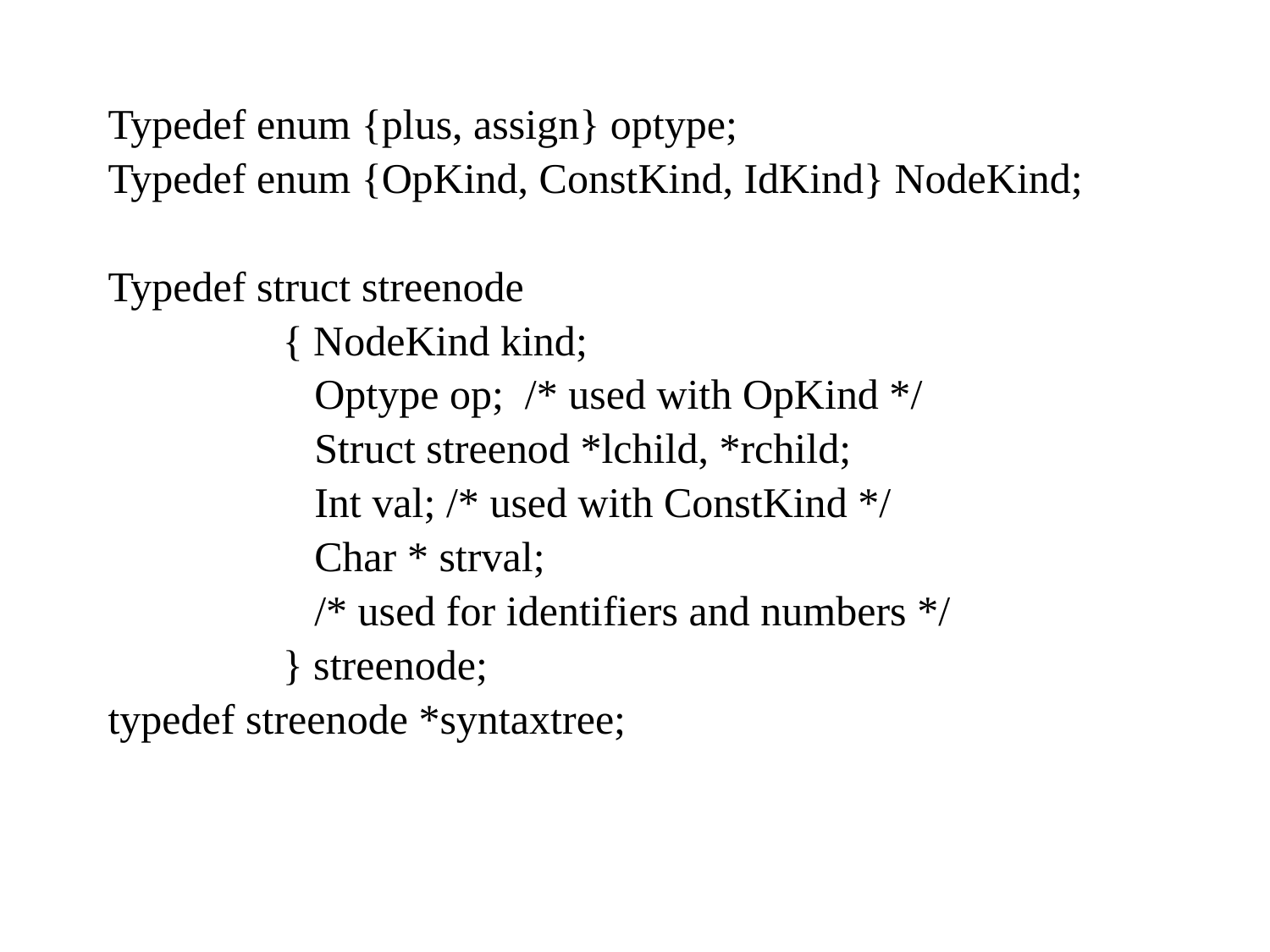

Typedef enum {plus, assign} optype;
Typedef enum {OpKind, ConstKind, IdKind} NodeKind;

Typedef struct streenode
		{ NodeKind kind;
		   Optype op;  /* used with OpKind */
		   Struct streenod *lchild, *rchild;
		   Int val; /* used with ConstKind */
		   Char * strval;
		   /* used for identifiers and numbers */
		} streenode;
typedef streenode *syntaxtree;